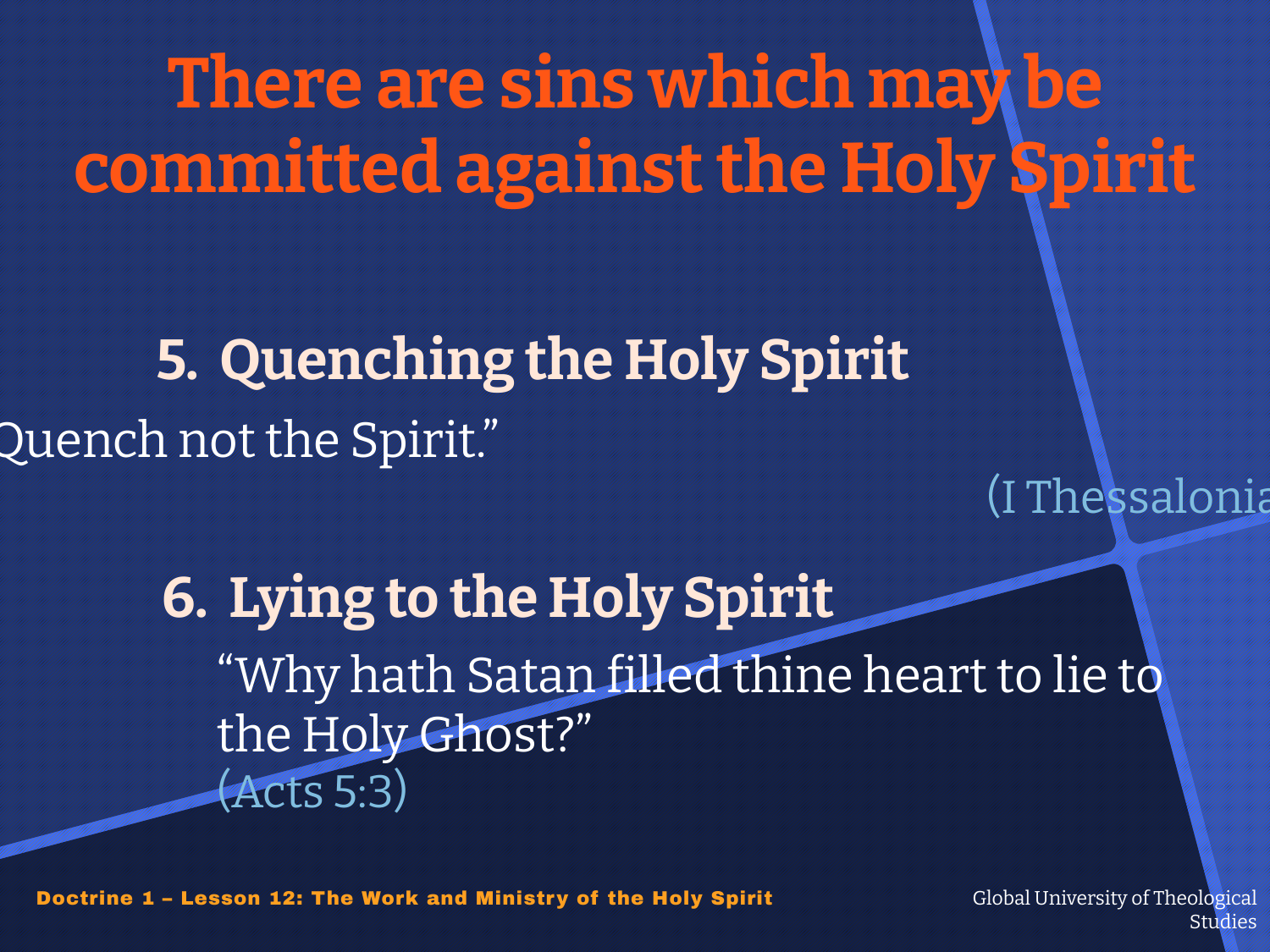

There are sins which may be committed against the Holy Spirit
5.  Quenching the Holy Spirit
“Quench not the Spirit.”
								(I Thessalonians 5:19)
6.  Lying to the Holy Spirit
“Why hath Satan filled thine heart to lie to the Holy Ghost?” 				(Acts 5:3)
Doctrine 1 – Lesson 12: The Work and Ministry of the Holy Spirit		      Global University of Theological Studies